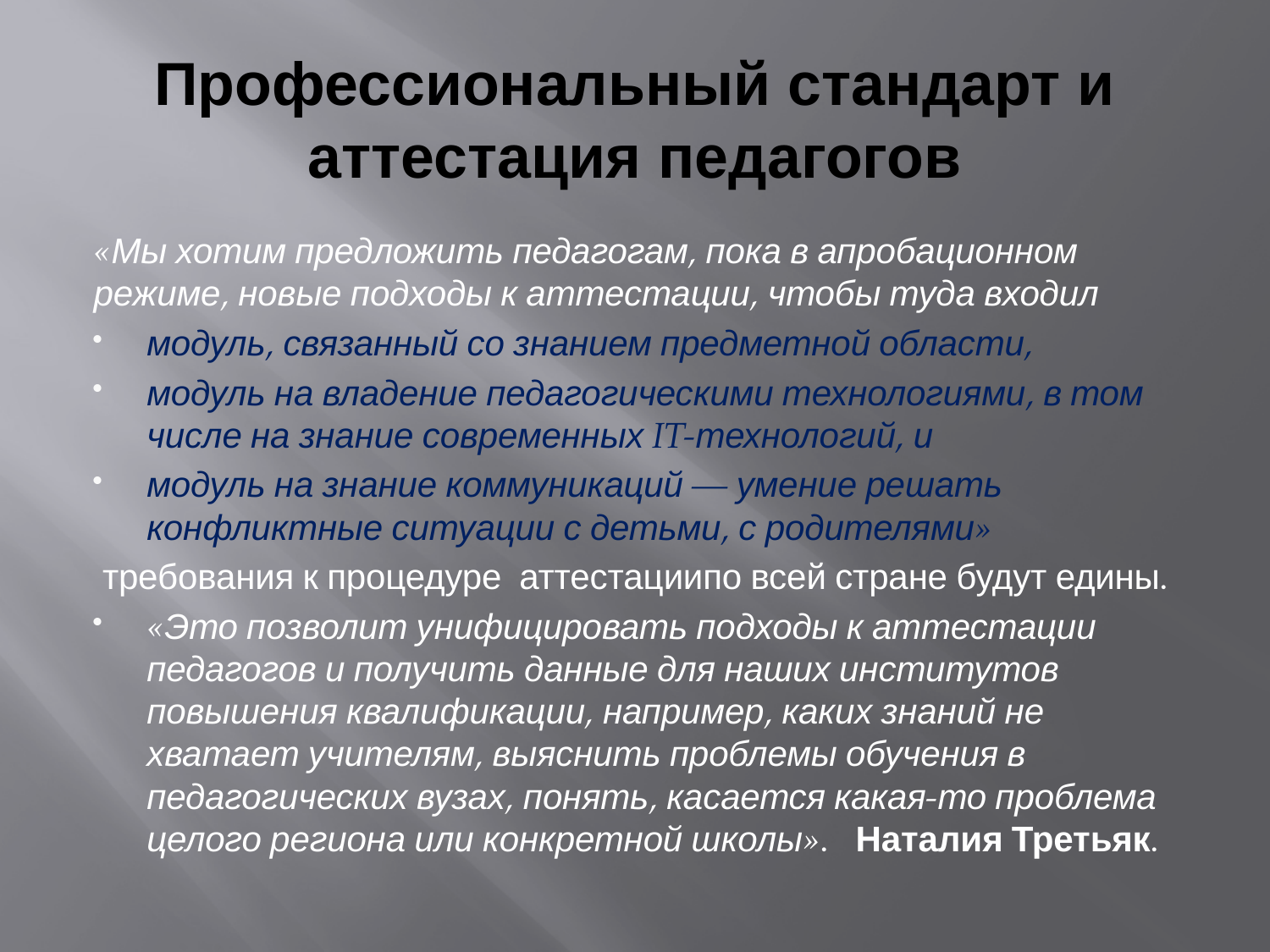

# Профессиональный стандарт и аттестация педагогов
«Мы хотим предложить педагогам, пока в апробационном режиме, новые подходы к аттестации, чтобы туда входил
модуль, связанный со знанием предметной области,
модуль на владение педагогическими технологиями, в том числе на знание современных IT-технологий, и
модуль на знание коммуникаций — умение решать конфликтные ситуации с детьми, с родителями»
 требования к процедуре  аттестациипо всей стране будут едины.
«Это позволит унифицировать подходы к аттестации педагогов и получить данные для наших институтов повышения квалификации, например, каких знаний не хватает учителям, выяснить проблемы обучения в педагогических вузах, понять, касается какая-то проблема целого региона или конкретной школы».   Наталия Третьяк.